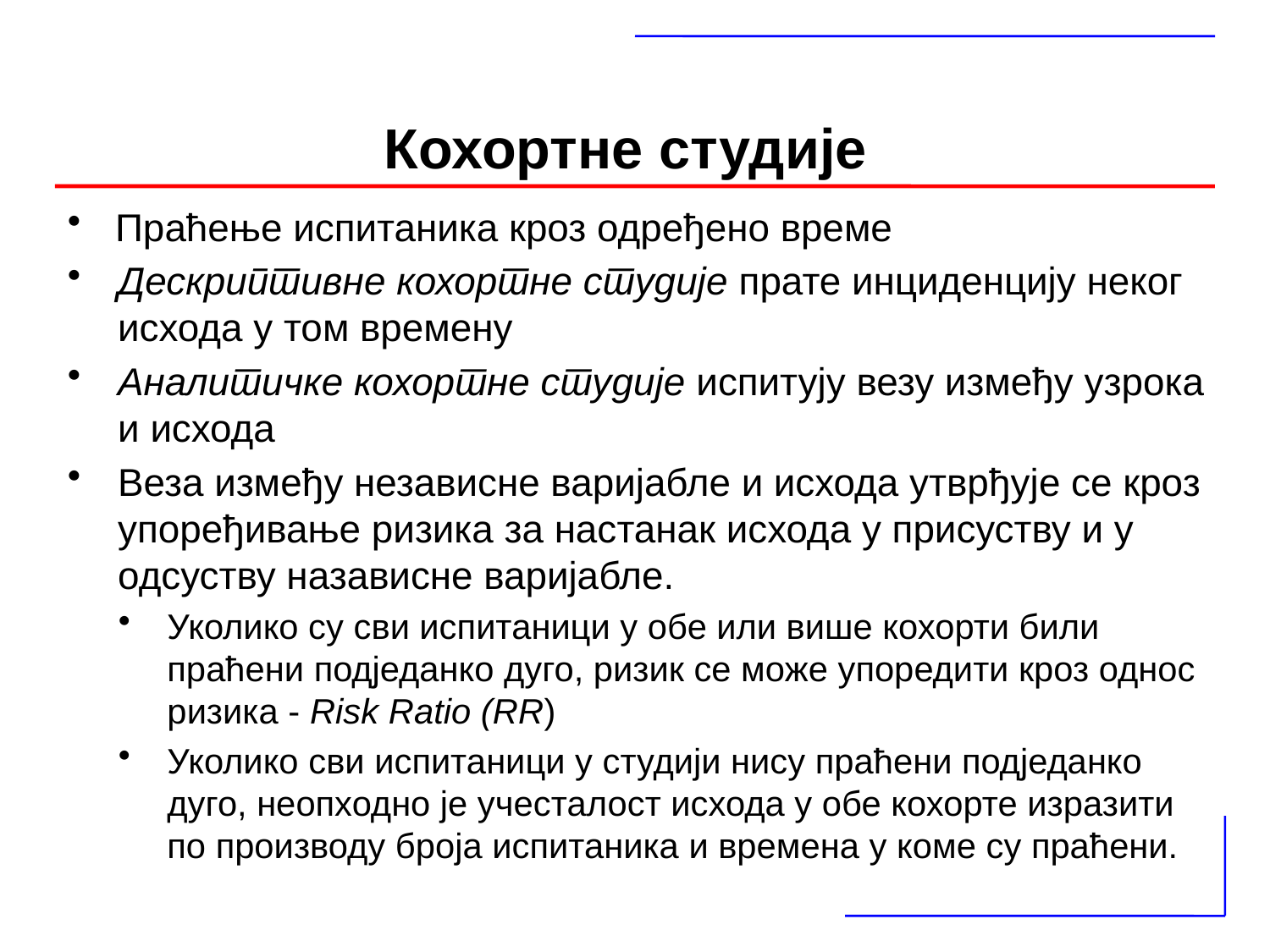

# Кохортне студије
Праћење испитаника кроз одређено време
Дескриптивне кохортне студије прате инциденцију неког исхода у том времену
Аналитичке кохортне студије испитују везу између узрока и исхода
Веза између независне варијабле и исхода утврђује се кроз упоређивање ризика за настанак исхода у присуству и у одсуству назависне варијабле.
Уколико су сви испитаници у обе или више кохорти били праћени подједанко дуго, ризик се може упоредити кроз однос ризика - Risk Ratio (RR)
Уколико сви испитаници у студији нису праћени подједанко дуго, неопходно је учесталост исхода у обе кохорте изразити по производу броја испитаника и времена у коме су праћени.